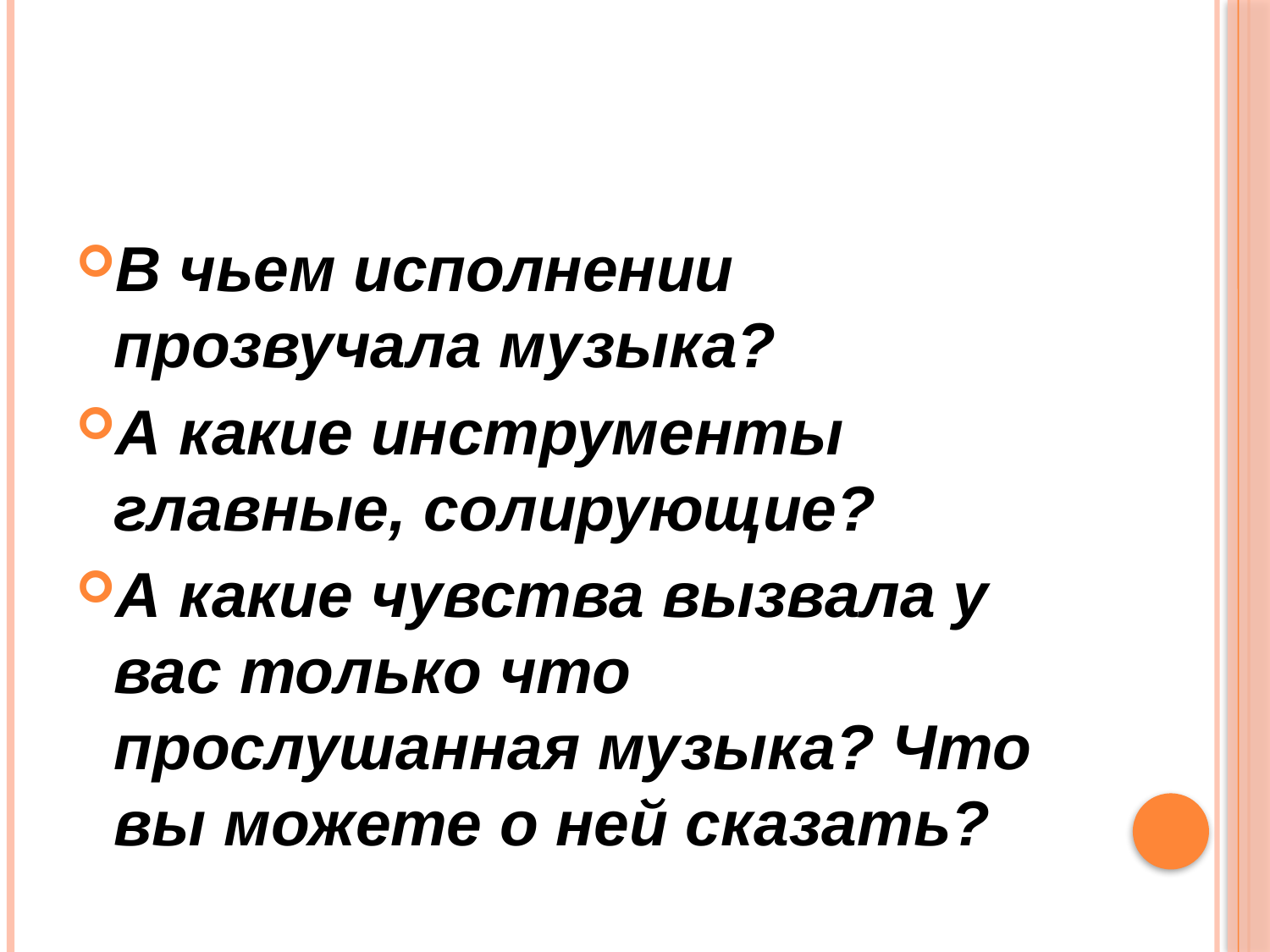

#
В чьем исполнении прозвучала музыка?
А какие инструменты главные, солирующие?
А какие чувства вызвала у вас только что прослушанная музыка? Что вы можете о ней сказать?